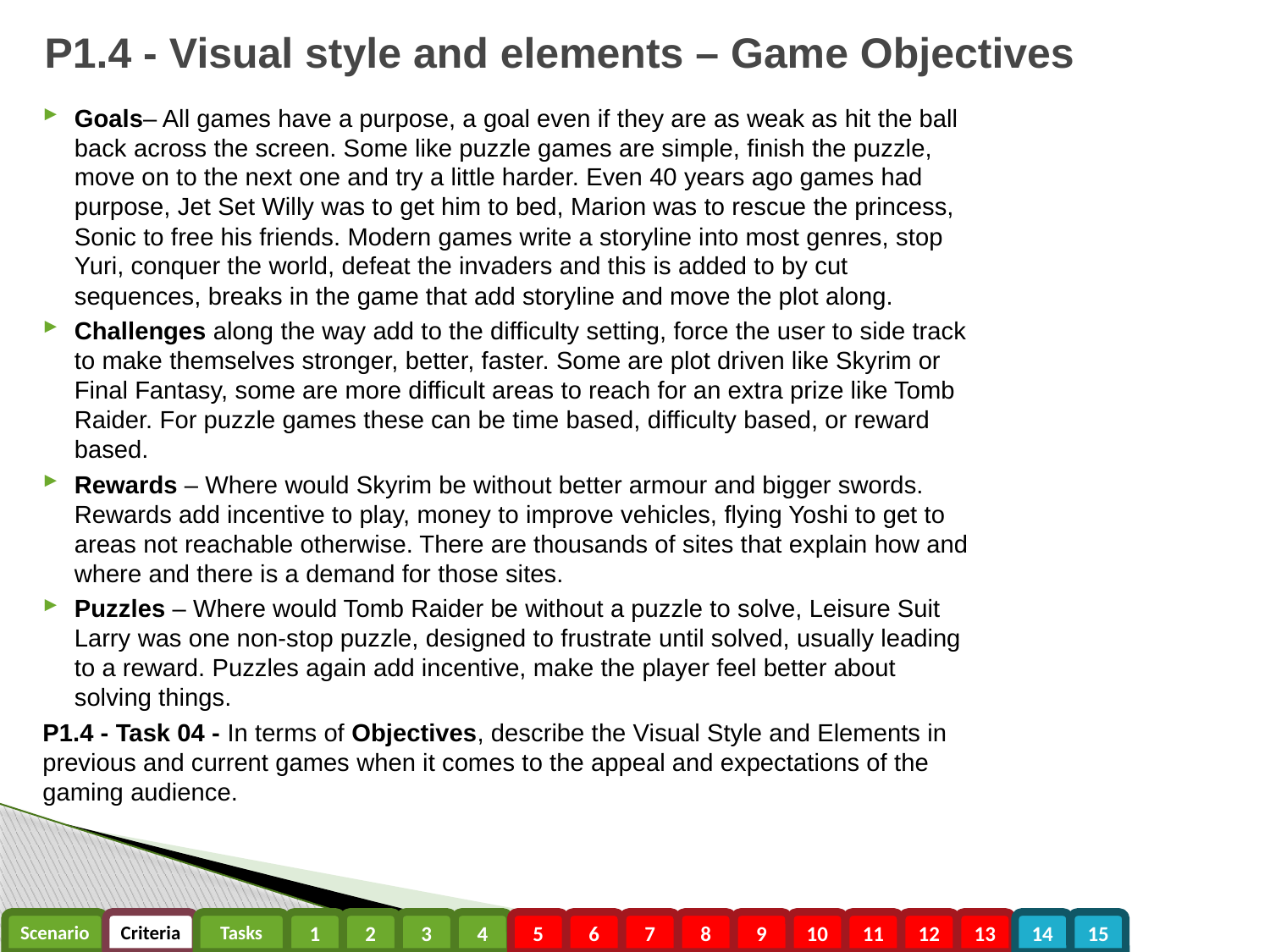

# P1.4 - Visual style and elements – Game Objectives
Goals– All games have a purpose, a goal even if they are as weak as hit the ball back across the screen. Some like puzzle games are simple, finish the puzzle, move on to the next one and try a little harder. Even 40 years ago games had purpose, Jet Set Willy was to get him to bed, Marion was to rescue the princess, Sonic to free his friends. Modern games write a storyline into most genres, stop Yuri, conquer the world, defeat the invaders and this is added to by cut sequences, breaks in the game that add storyline and move the plot along.
Challenges along the way add to the difficulty setting, force the user to side track to make themselves stronger, better, faster. Some are plot driven like Skyrim or Final Fantasy, some are more difficult areas to reach for an extra prize like Tomb Raider. For puzzle games these can be time based, difficulty based, or reward based.
Rewards – Where would Skyrim be without better armour and bigger swords. Rewards add incentive to play, money to improve vehicles, flying Yoshi to get to areas not reachable otherwise. There are thousands of sites that explain how and where and there is a demand for those sites.
Puzzles – Where would Tomb Raider be without a puzzle to solve, Leisure Suit Larry was one non-stop puzzle, designed to frustrate until solved, usually leading to a reward. Puzzles again add incentive, make the player feel better about solving things.
P1.4 - Task 04 - In terms of Objectives, describe the Visual Style and Elements in previous and current games when it comes to the appeal and expectations of the gaming audience.